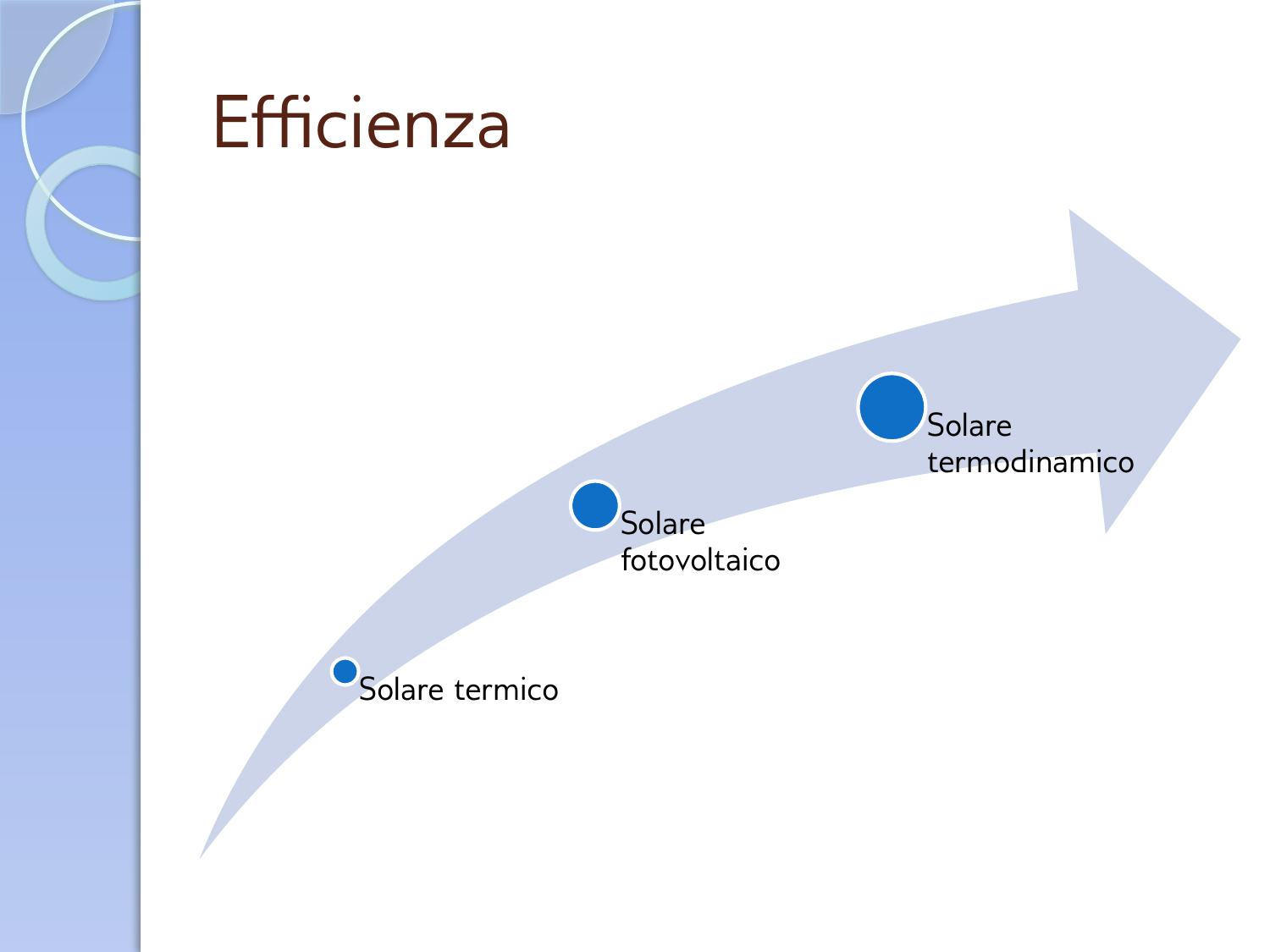

# Efficienza
Solare termico
Solare fotovoltaico
Solare termodinamico